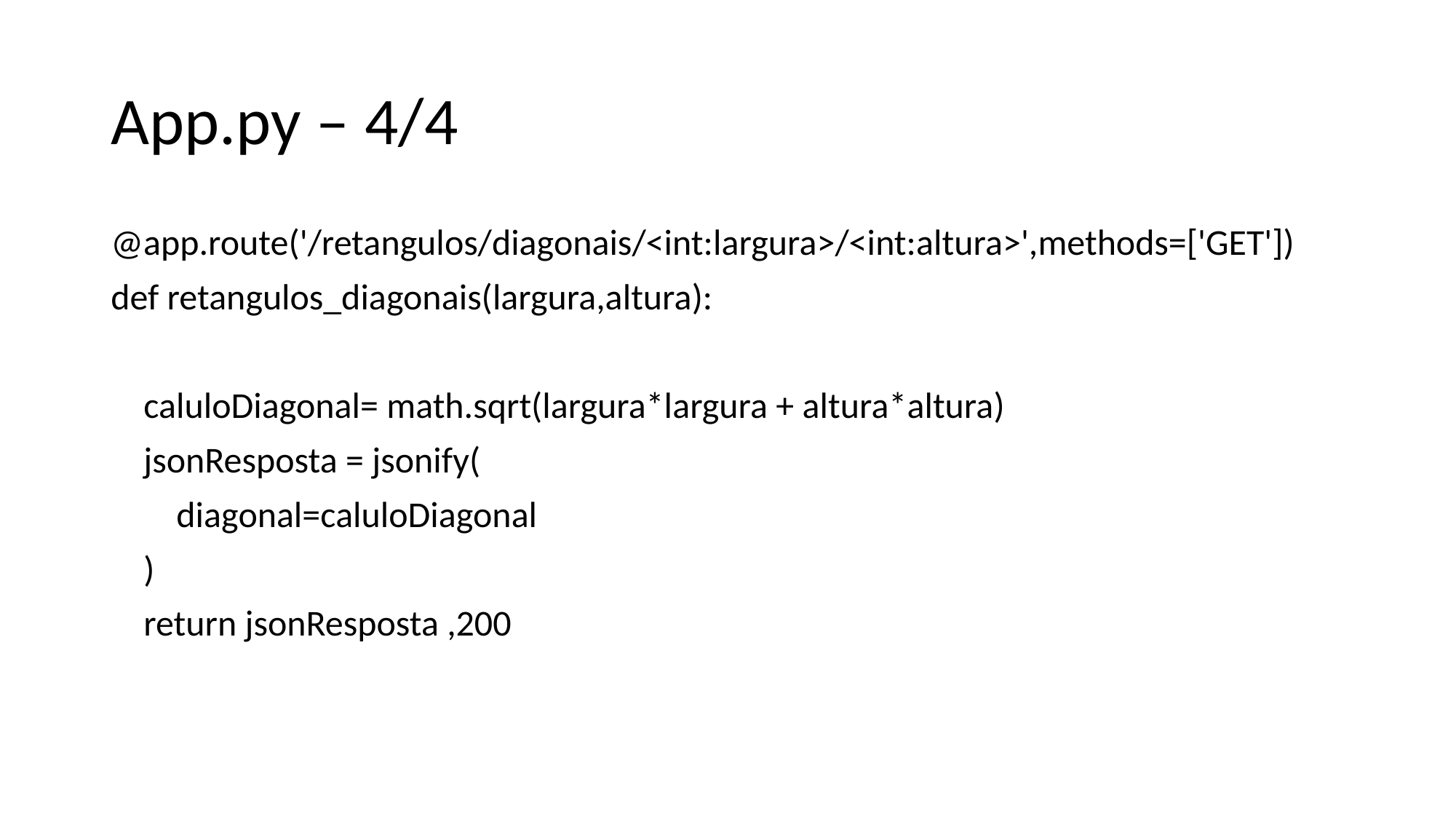

# App.py – 4/4
@app.route('/retangulos/diagonais/<int:largura>/<int:altura>',methods=['GET'])
def retangulos_diagonais(largura,altura):

    caluloDiagonal= math.sqrt(largura*largura + altura*altura)
    jsonResposta = jsonify(
        diagonal=caluloDiagonal
    )
    return jsonResposta ,200